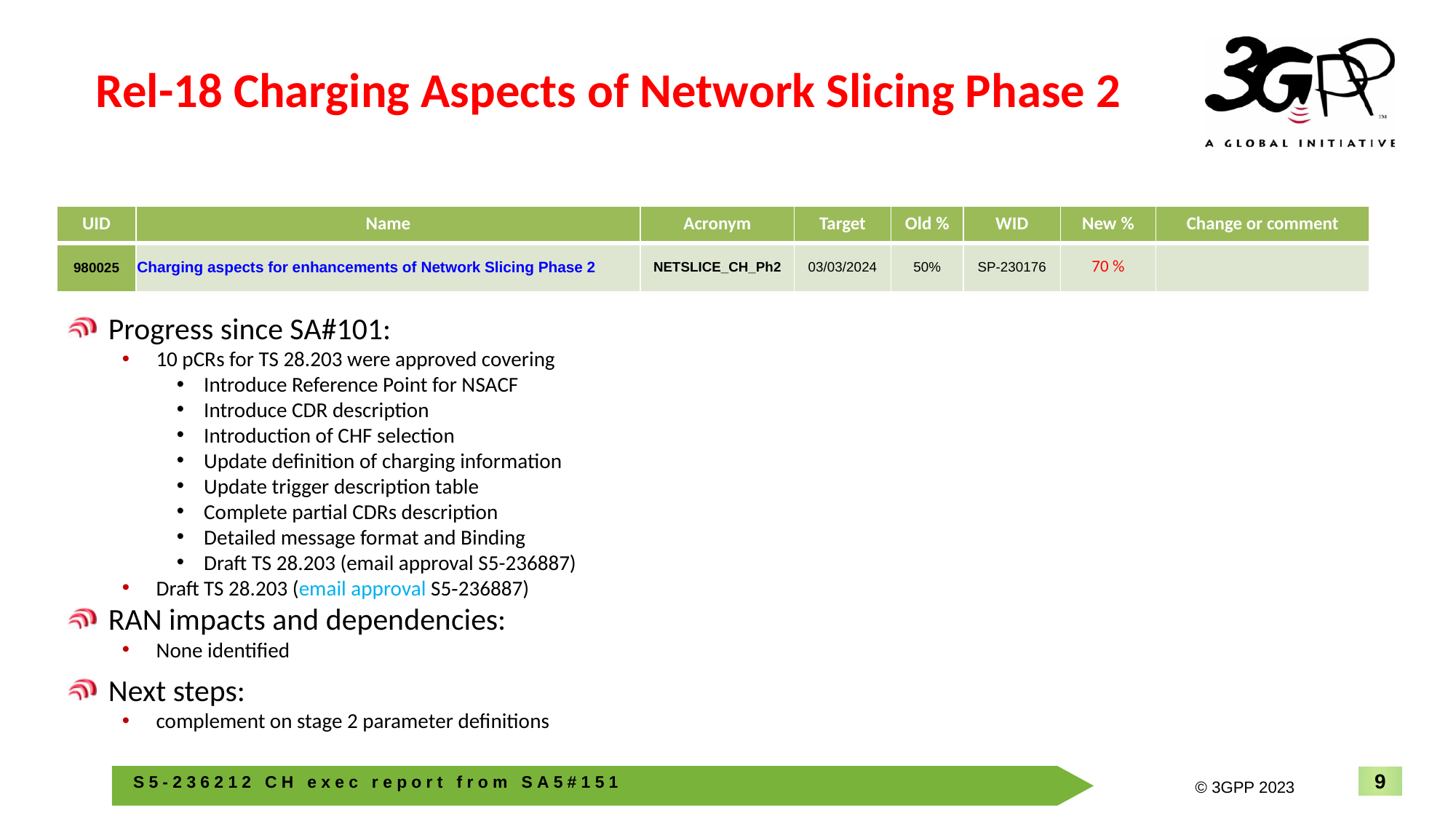

# Rel-18 Charging Aspects of Network Slicing Phase 2
| UID | Name | Acronym | Target | Old % | WID | New % | Change or comment |
| --- | --- | --- | --- | --- | --- | --- | --- |
| 980025 | Charging aspects for enhancements of Network Slicing Phase 2 | NETSLICE\_CH\_Ph2 | 03/03/2024 | 50% | SP-230176 | 70 % |  |
Progress since SA#101:
10 pCRs for TS 28.203 were approved covering
Introduce Reference Point for NSACF
Introduce CDR description
Introduction of CHF selection
Update definition of charging information
Update trigger description table
Complete partial CDRs description
Detailed message format and Binding
Draft TS 28.203 (email approval S5-236887)
Draft TS 28.203 (email approval S5‑236887)
RAN impacts and dependencies:
None identified
Next steps:
complement on stage 2 parameter definitions